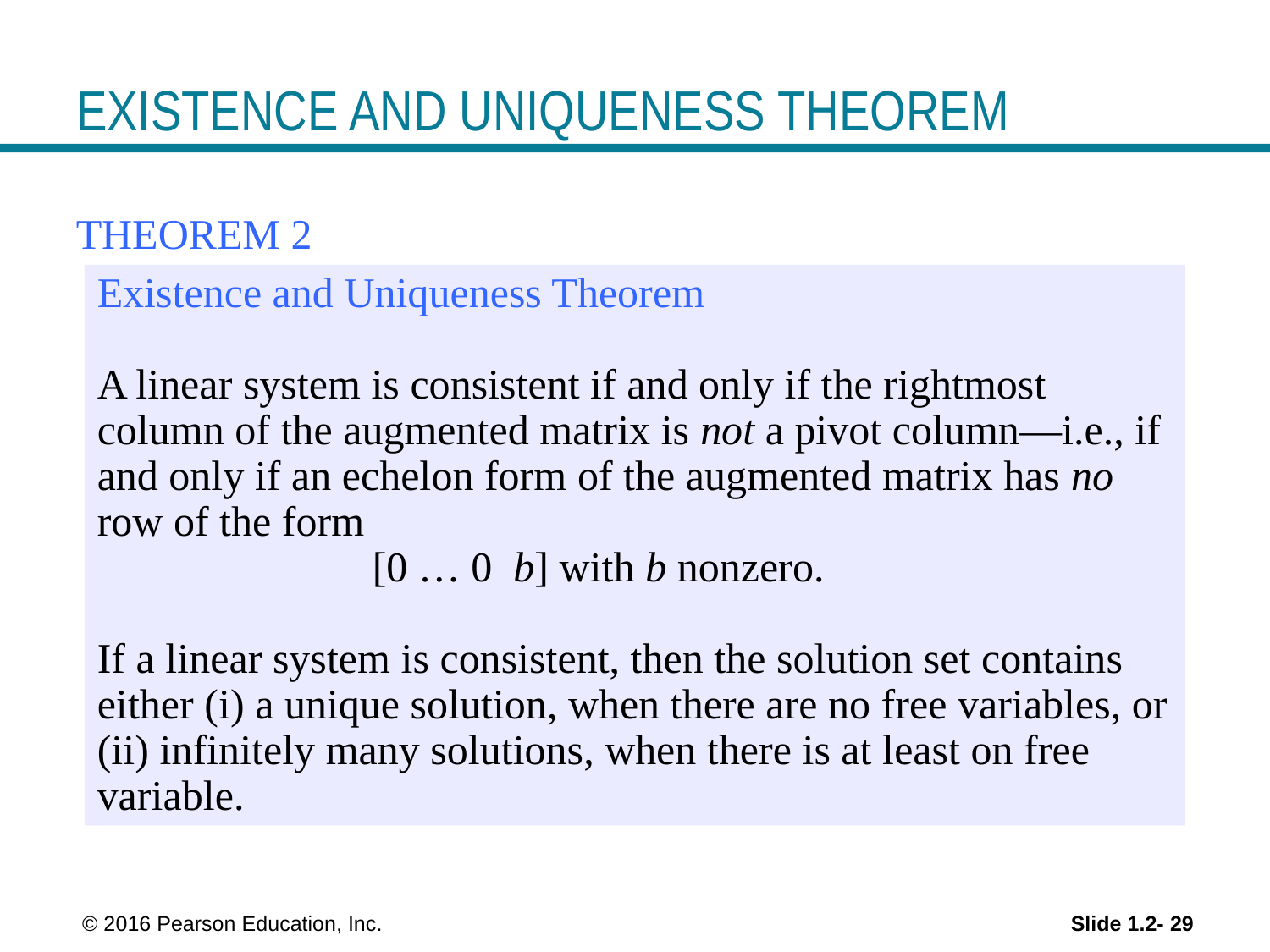

# EXISTENCE AND UNIQUENESS THEOREM
THEOREM 2
Existence and Uniqueness Theorem

A linear system is consistent if and only if the rightmost column of the augmented matrix is not a pivot column—i.e., if and only if an echelon form of the augmented matrix has no row of the form
                          [0 … 0  b] with b nonzero.

If a linear system is consistent, then the solution set contains either (i) a unique solution, when there are no free variables, or (ii) infinitely many solutions, when there is at least on free variable.
 © 2016 Pearson Education, Inc.
Slide 1.2- 29